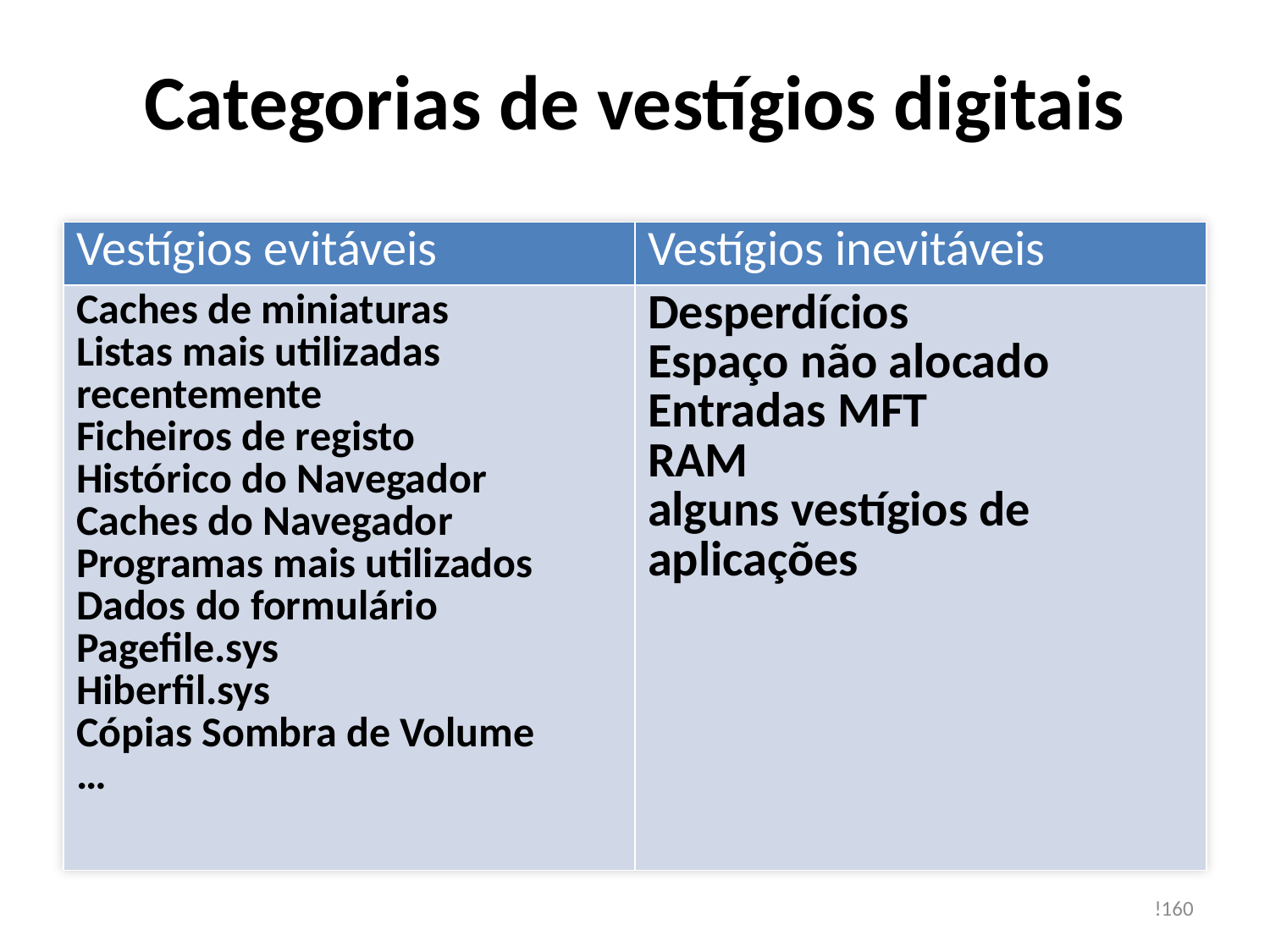

# Categorias de vestígios digitais
| Vestígios evitáveis | Vestígios inevitáveis |
| --- | --- |
| Caches de miniaturas Listas mais utilizadas recentemente Ficheiros de registo Histórico do Navegador Caches do Navegador Programas mais utilizados Dados do formulário Pagefile.sys Hiberfil.sys Cópias Sombra de Volume … | Desperdícios Espaço não alocado Entradas MFT RAM alguns vestígios de aplicações |
!160